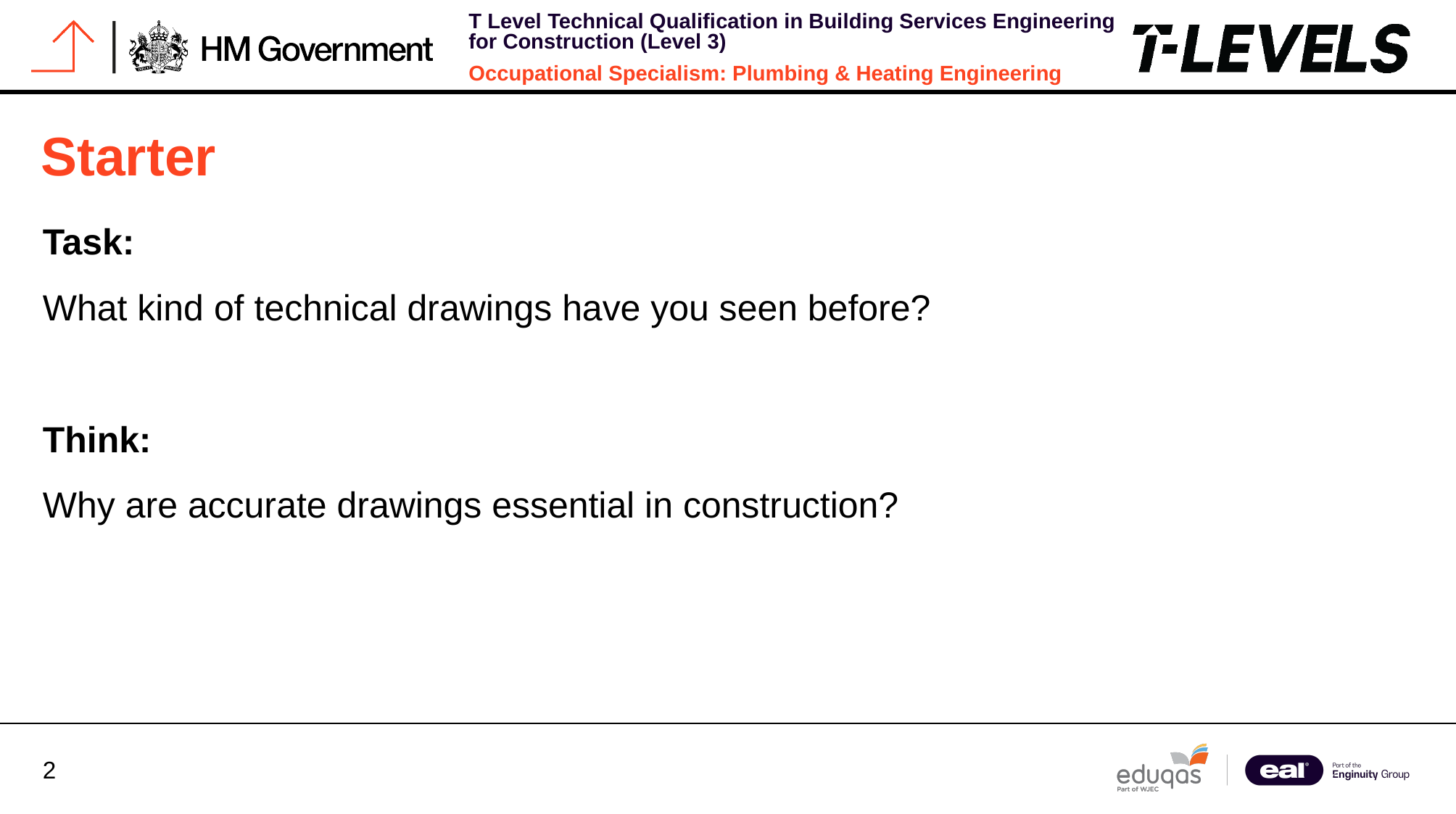

# Starter
Task:
What kind of technical drawings have you seen before?

Think:
Why are accurate drawings essential in construction?